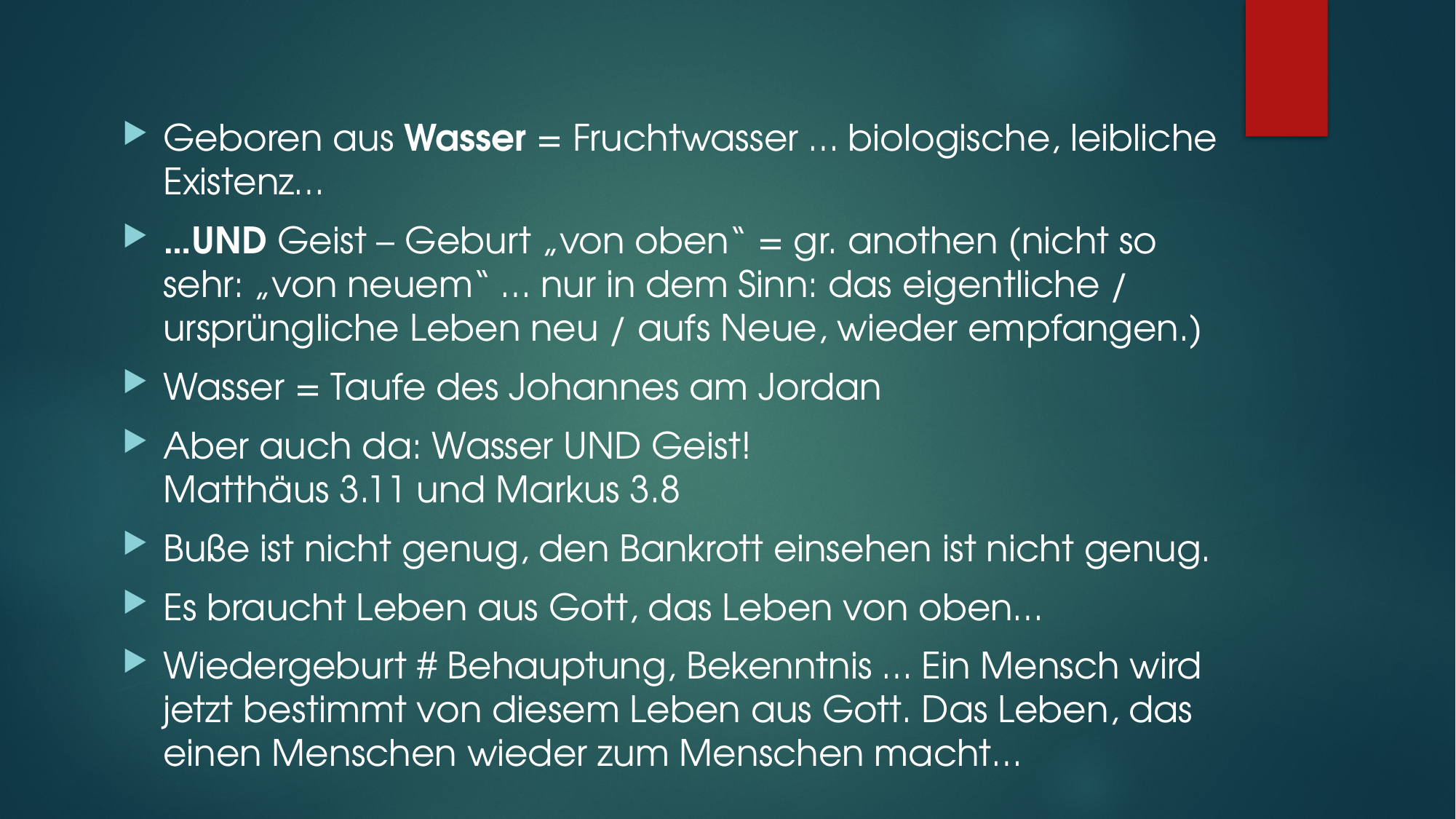

#

Geboren aus Wasser = Fruchtwasser … biologische, leibliche Existenz…
…UND Geist – Geburt „von oben“ = gr. anothen (nicht so sehr: „von neuem“ … nur in dem Sinn: das eigentliche / ursprüngliche Leben neu / aufs Neue, wieder empfangen.)
Wasser = Taufe des Johannes am Jordan
Aber auch da: Wasser UND Geist!
Matthäus 3.11 und Markus 3.8
Buße ist nicht genug, den Bankrott einsehen ist nicht genug.
Es braucht Leben aus Gott, das Leben von oben…
Wiedergeburt # Behauptung, Bekenntnis … Ein Mensch wird jetzt bestimmt von diesem Leben aus Gott. Das Leben, das einen Menschen wieder zum Menschen macht…